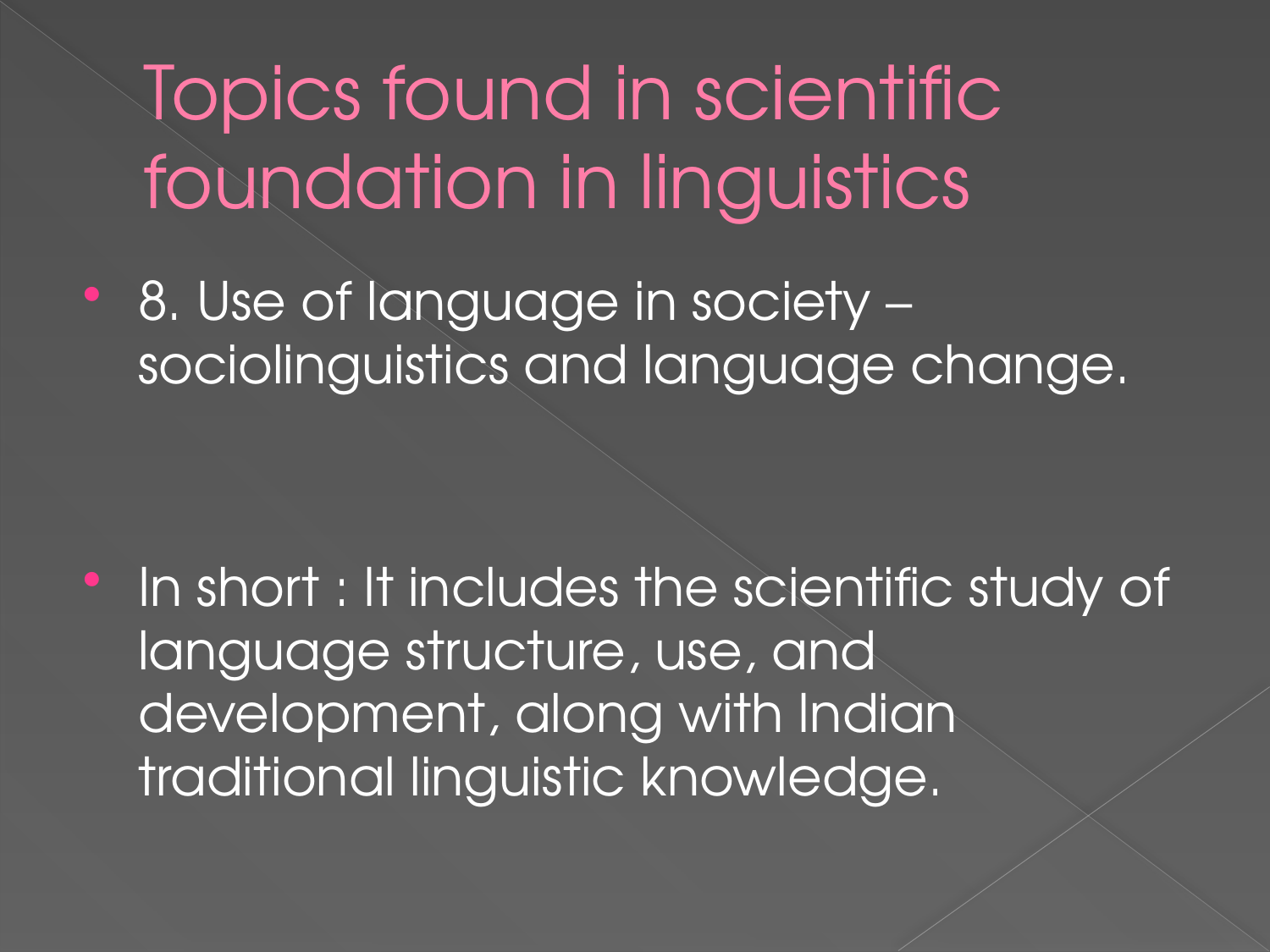

# Topics found in scientific foundation in linguistics
8. Use of language in society – sociolinguistics and language change.

In short : It includes the scientific study of language structure, use, and development, along with Indian traditional linguistic knowledge.